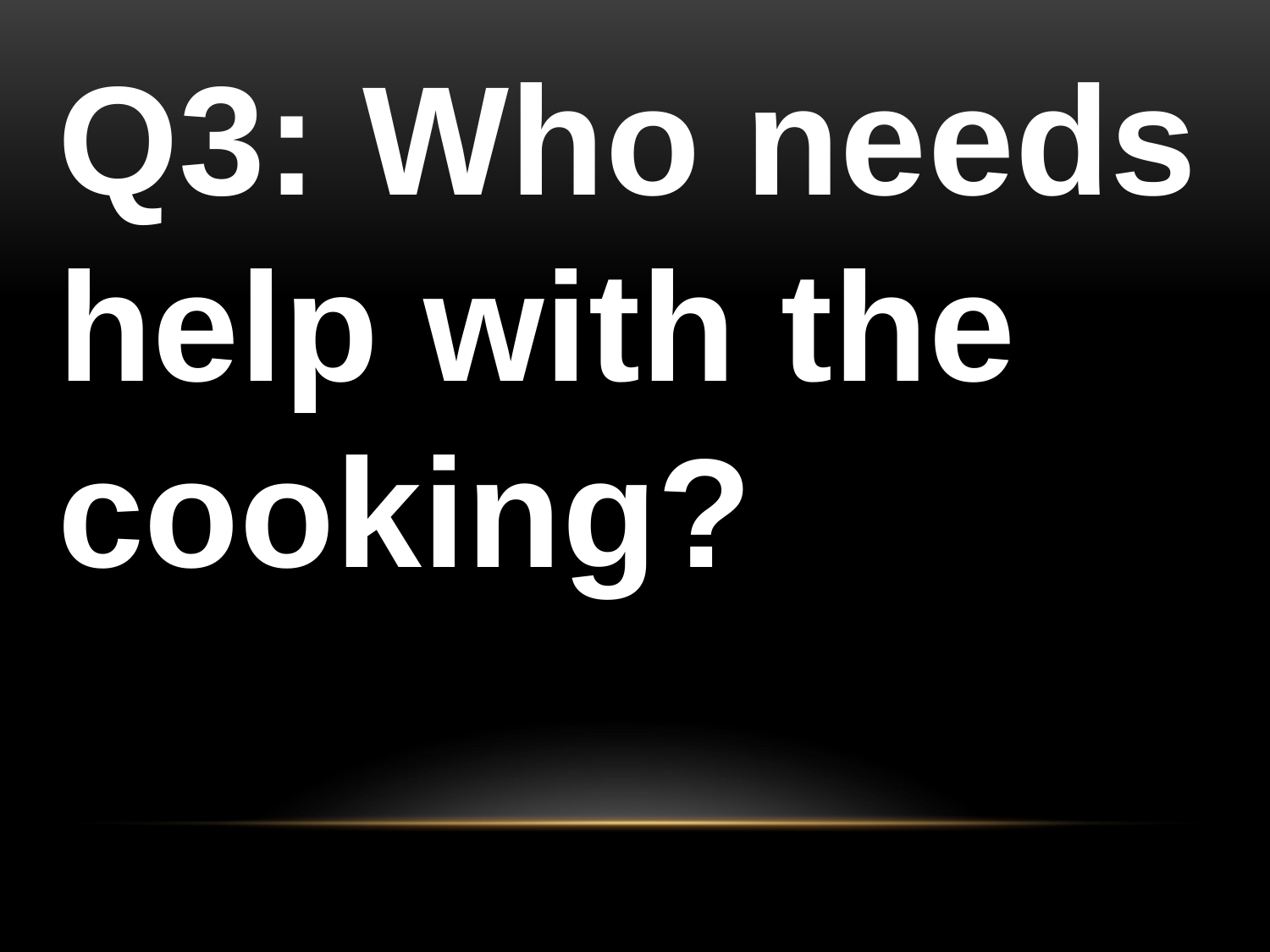

# Q3: Who needs help with the cooking?